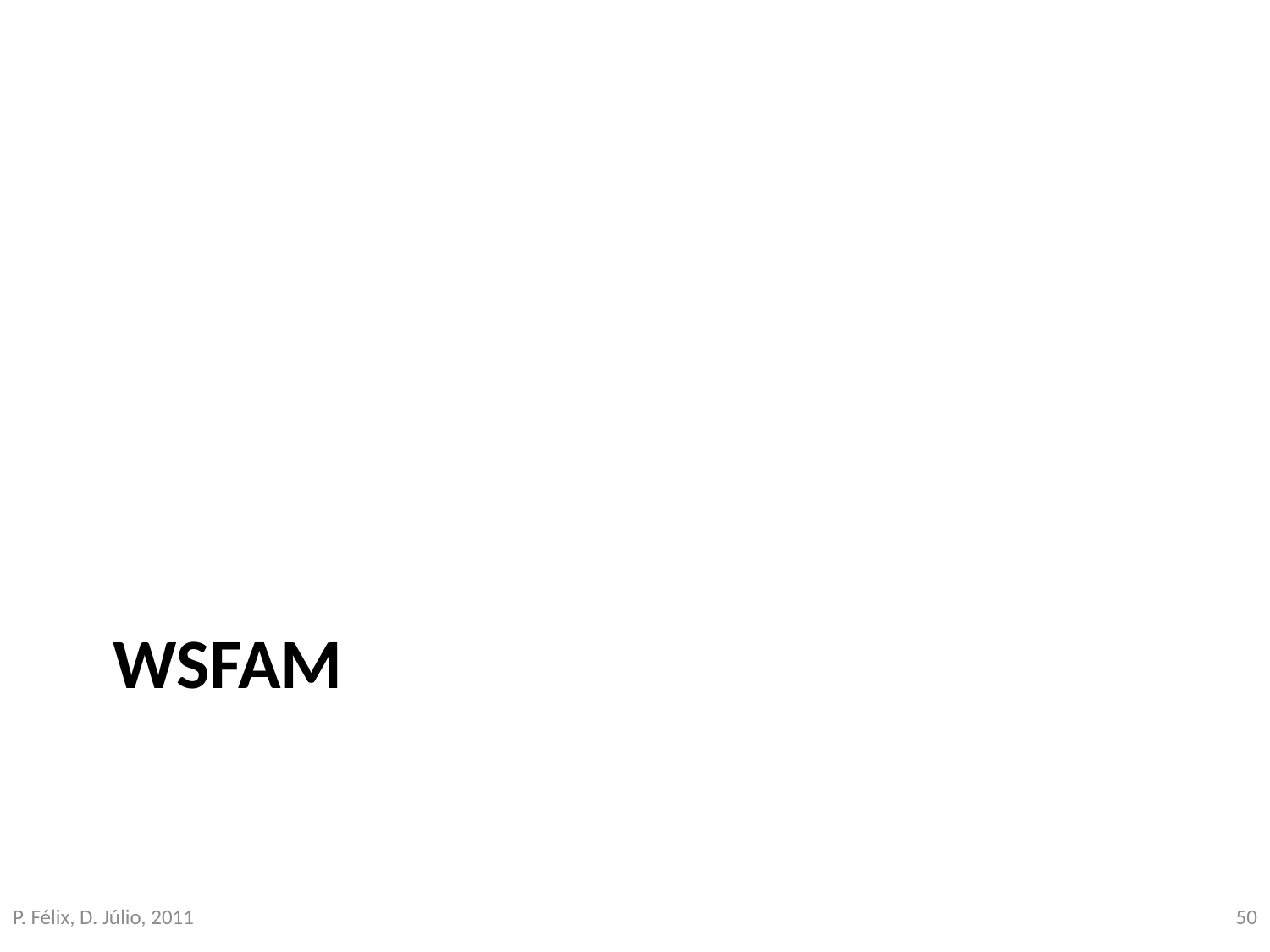

# WSFAM
P. Félix, D. Júlio, 2011
50